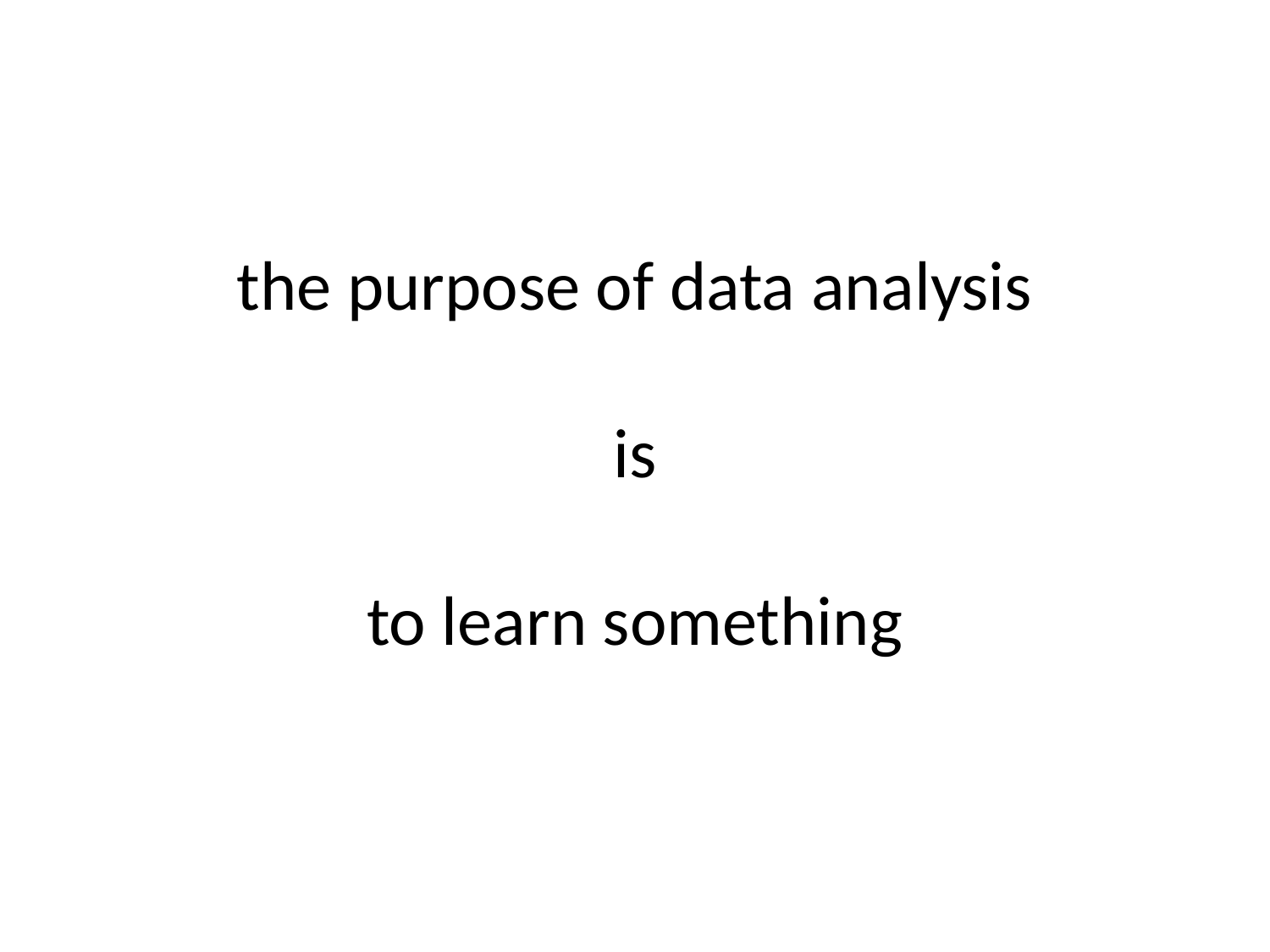

# the purpose of data analysis is to learn something